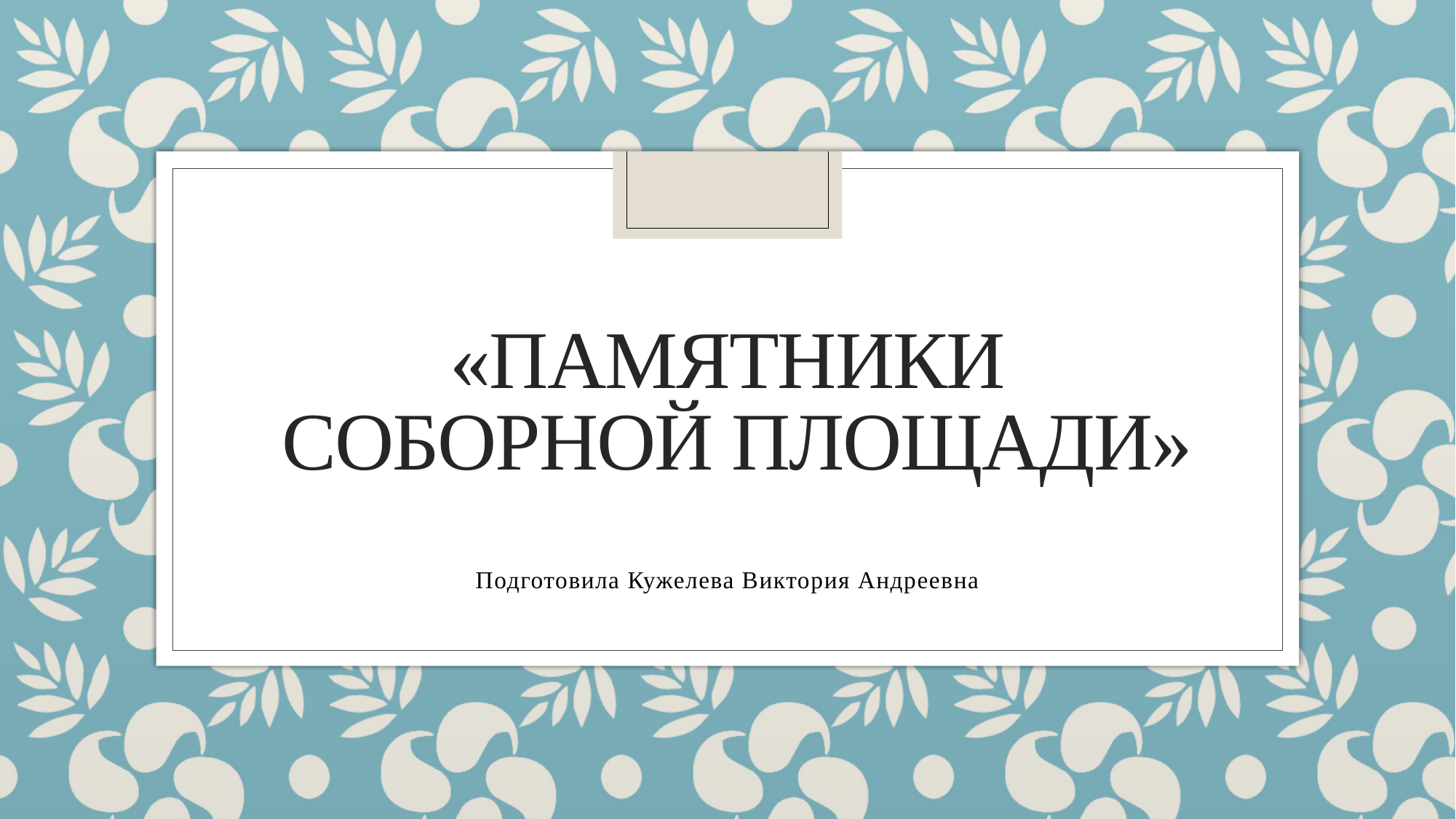

# «Памятники Соборной площади»
Подготовила Кужелева Виктория Андреевна